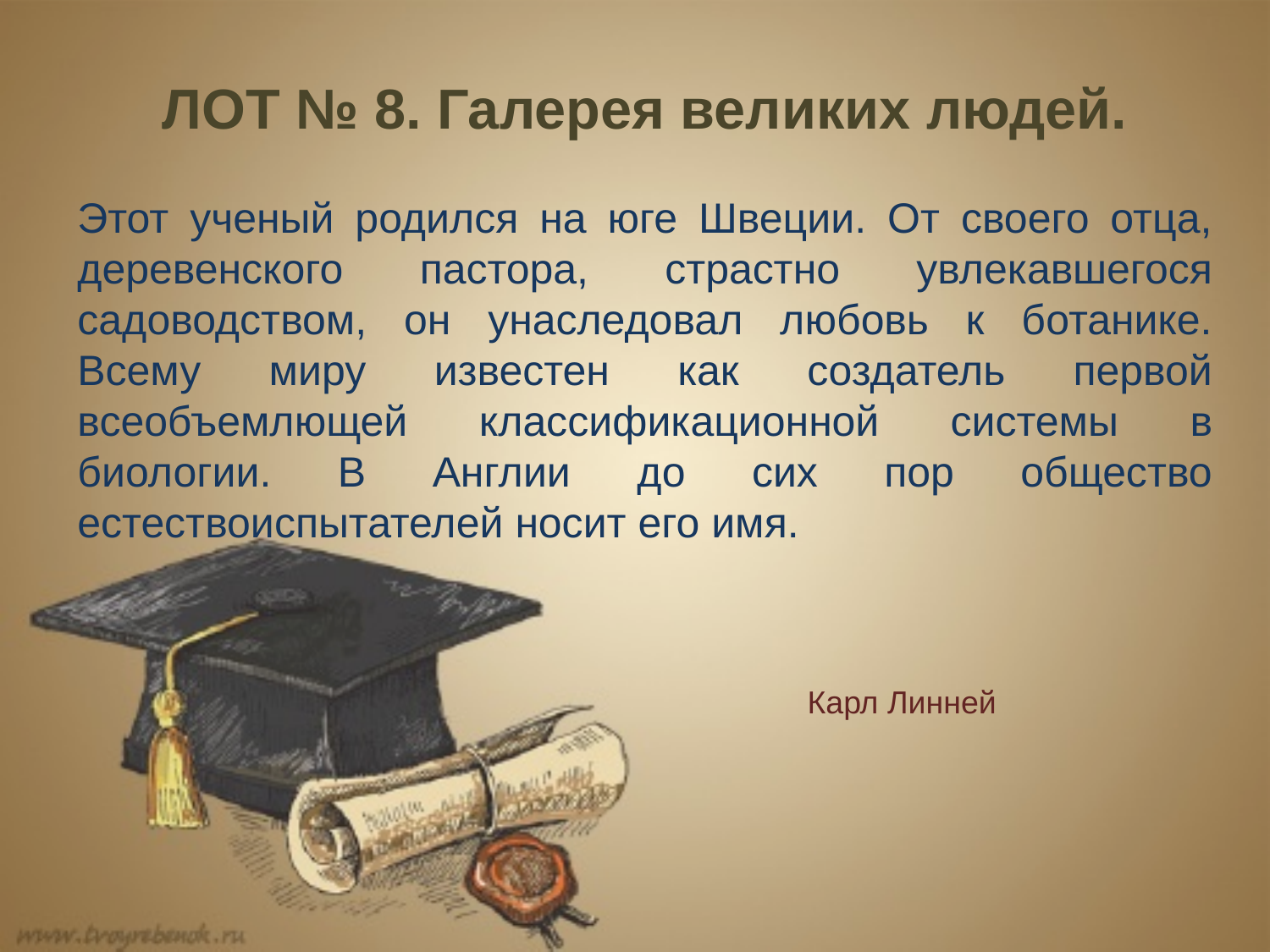

ЛОТ № 8. Галерея великих людей.

Этот ученый родился на юге Швеции. От своего отца, деревенского пастора, страстно увлекавшегося садоводством, он унаследовал любовь к ботанике. Всему миру известен как создатель первой всеобъемлющей классификационной системы в биологии. В Англии до сих пор общество естествоиспытателей носит его имя.

Карл Линней